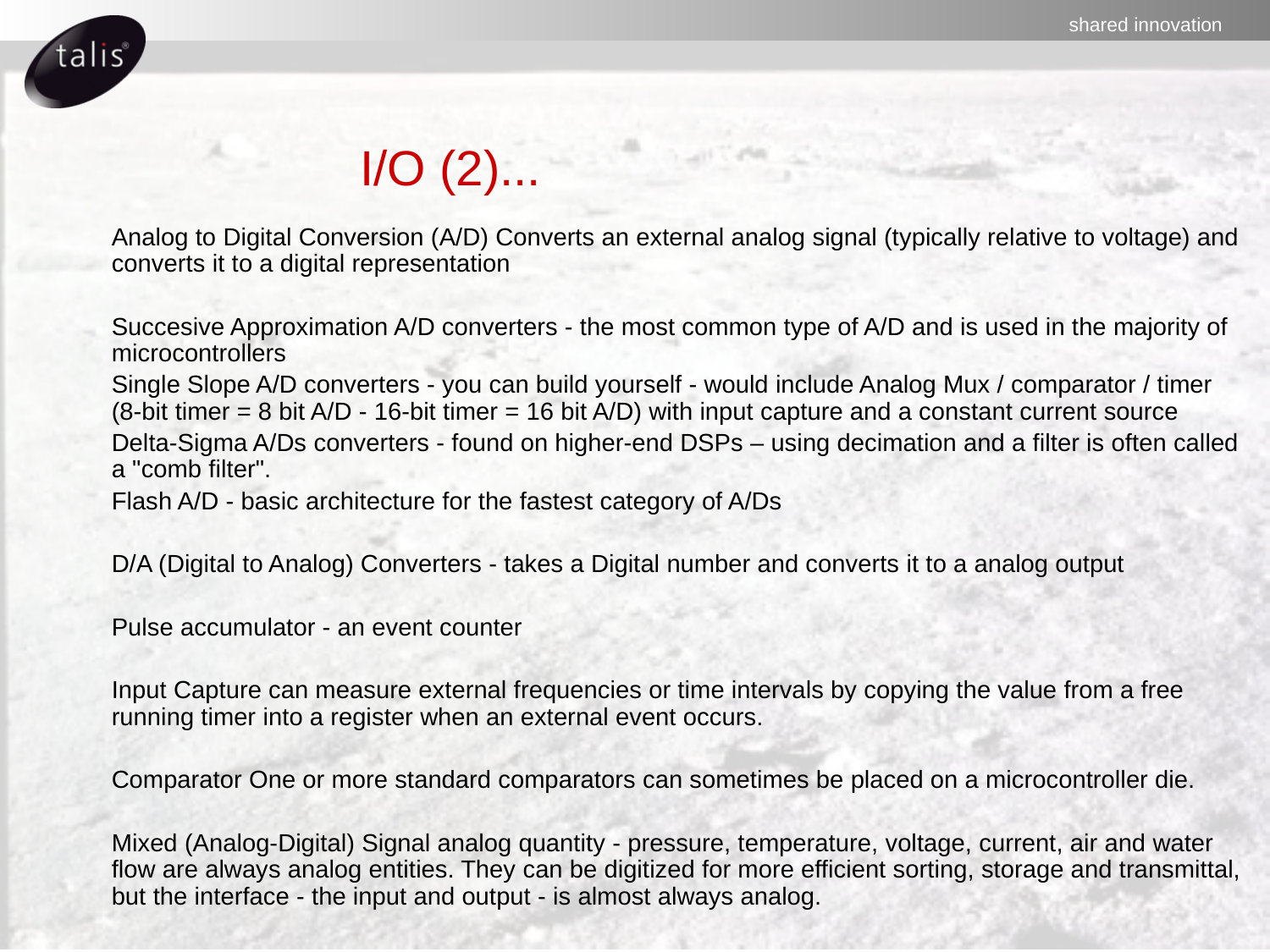

# I/O (2)...
Analog to Digital Conversion (A/D) Converts an external analog signal (typically relative to voltage) and converts it to a digital representation

Succesive Approximation A/D converters - the most common type of A/D and is used in the majority of microcontrollers
Single Slope A/D converters - you can build yourself - would include Analog Mux / comparator / timer (8-bit timer = 8 bit A/D - 16-bit timer = 16 bit A/D) with input capture and a constant current source
Delta-Sigma A/Ds converters - found on higher-end DSPs – using decimation and a filter is often called a "comb filter".
Flash A/D - basic architecture for the fastest category of A/Ds

D/A (Digital to Analog) Converters - takes a Digital number and converts it to a analog output

Pulse accumulator - an event counter

Input Capture can measure external frequencies or time intervals by copying the value from a free running timer into a register when an external event occurs.

Comparator One or more standard comparators can sometimes be placed on a microcontroller die.

Mixed (Analog-Digital) Signal analog quantity - pressure, temperature, voltage, current, air and water flow are always analog entities. They can be digitized for more efficient sorting, storage and transmittal, but the interface - the input and output - is almost always analog.